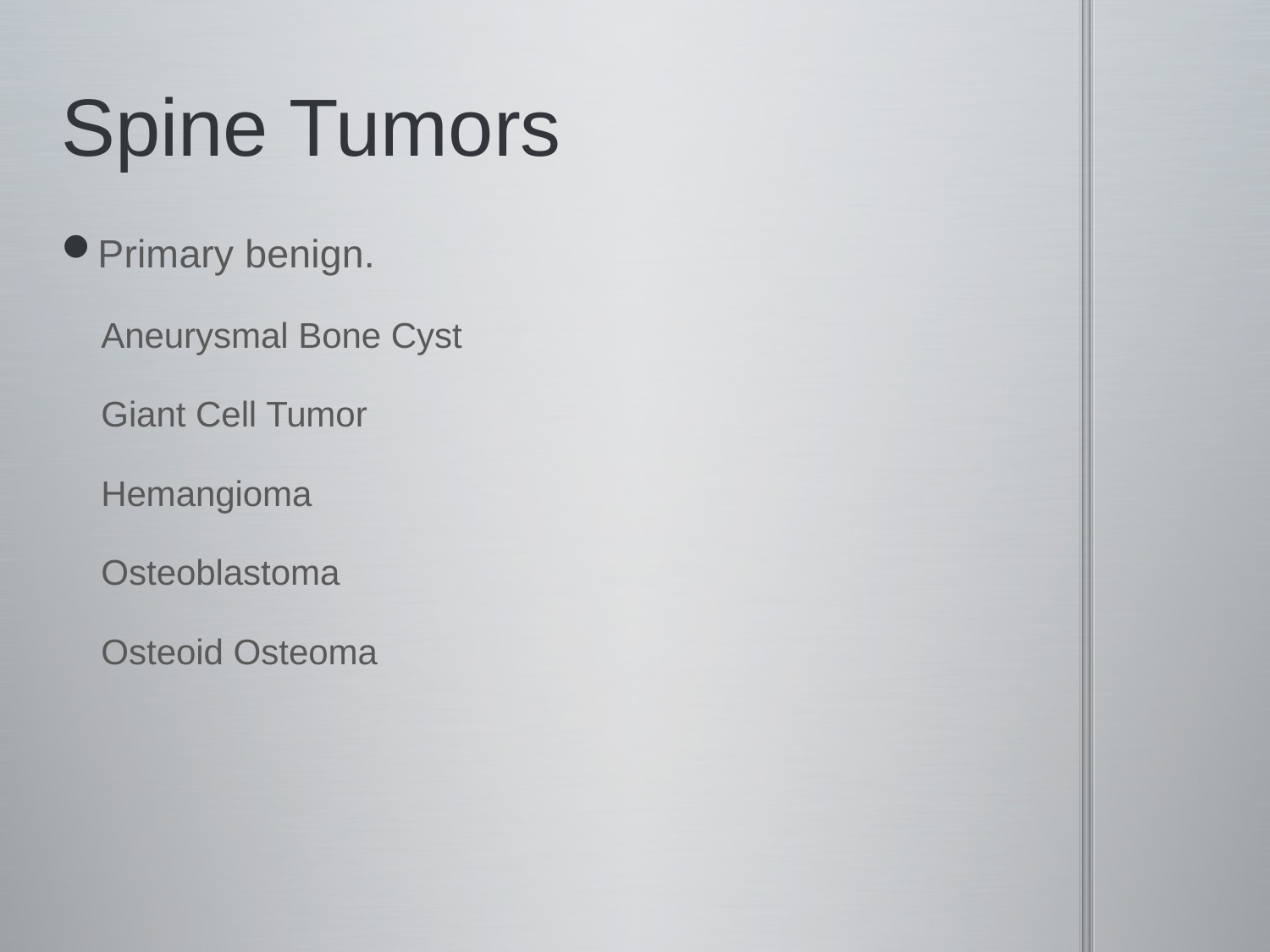

# Spine Tumors
Primary benign.
    Aneurysmal Bone Cyst
    Giant Cell Tumor
    Hemangioma
    Osteoblastoma
    Osteoid Osteoma